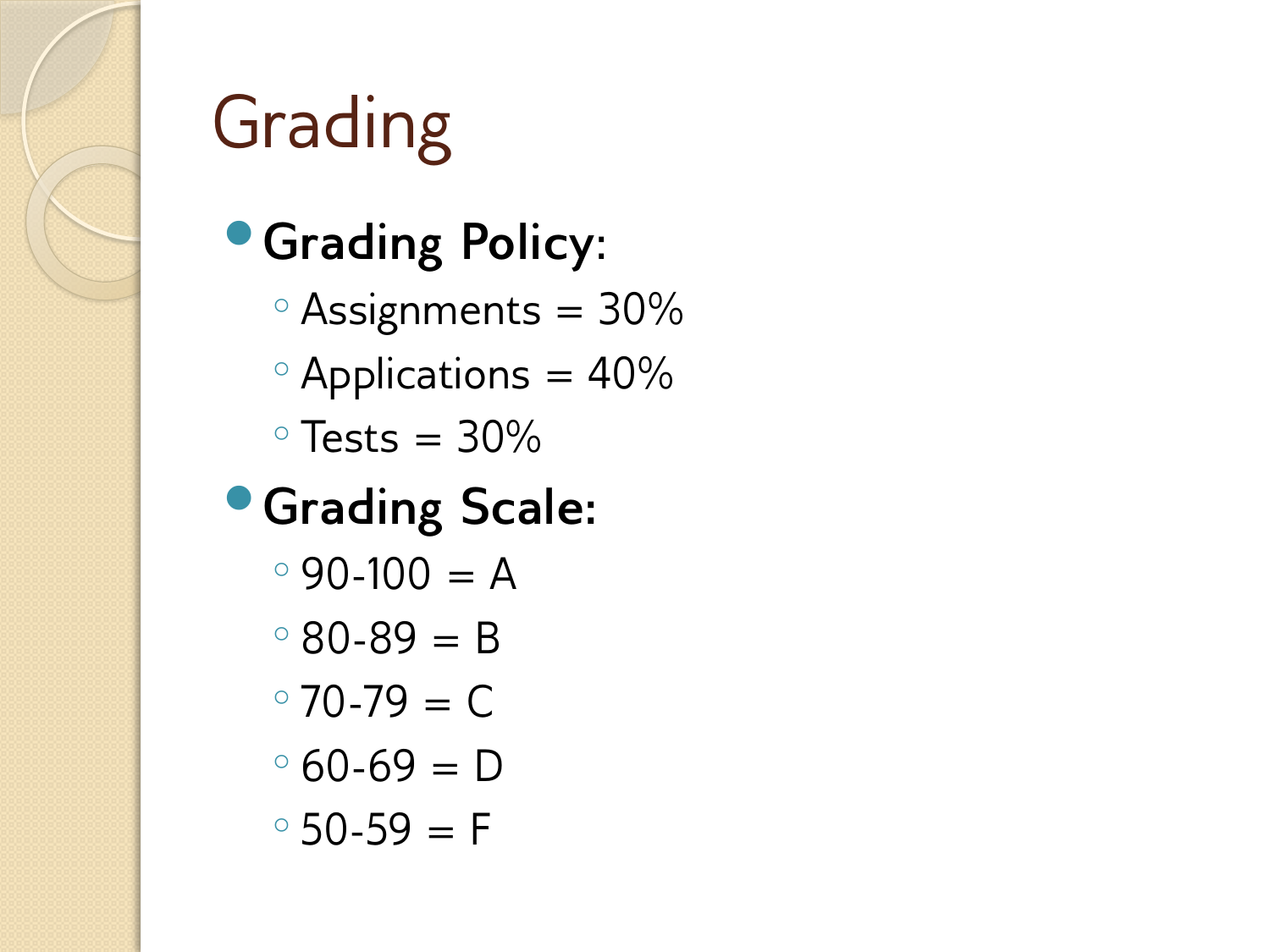

# Grading
Grading Policy:
Assignments = 30%
Applications = 40%
Tests = 30%
Grading Scale:
90-100 = A
80-89 = B
70-79 = C
60-69 = D
50-59 = F